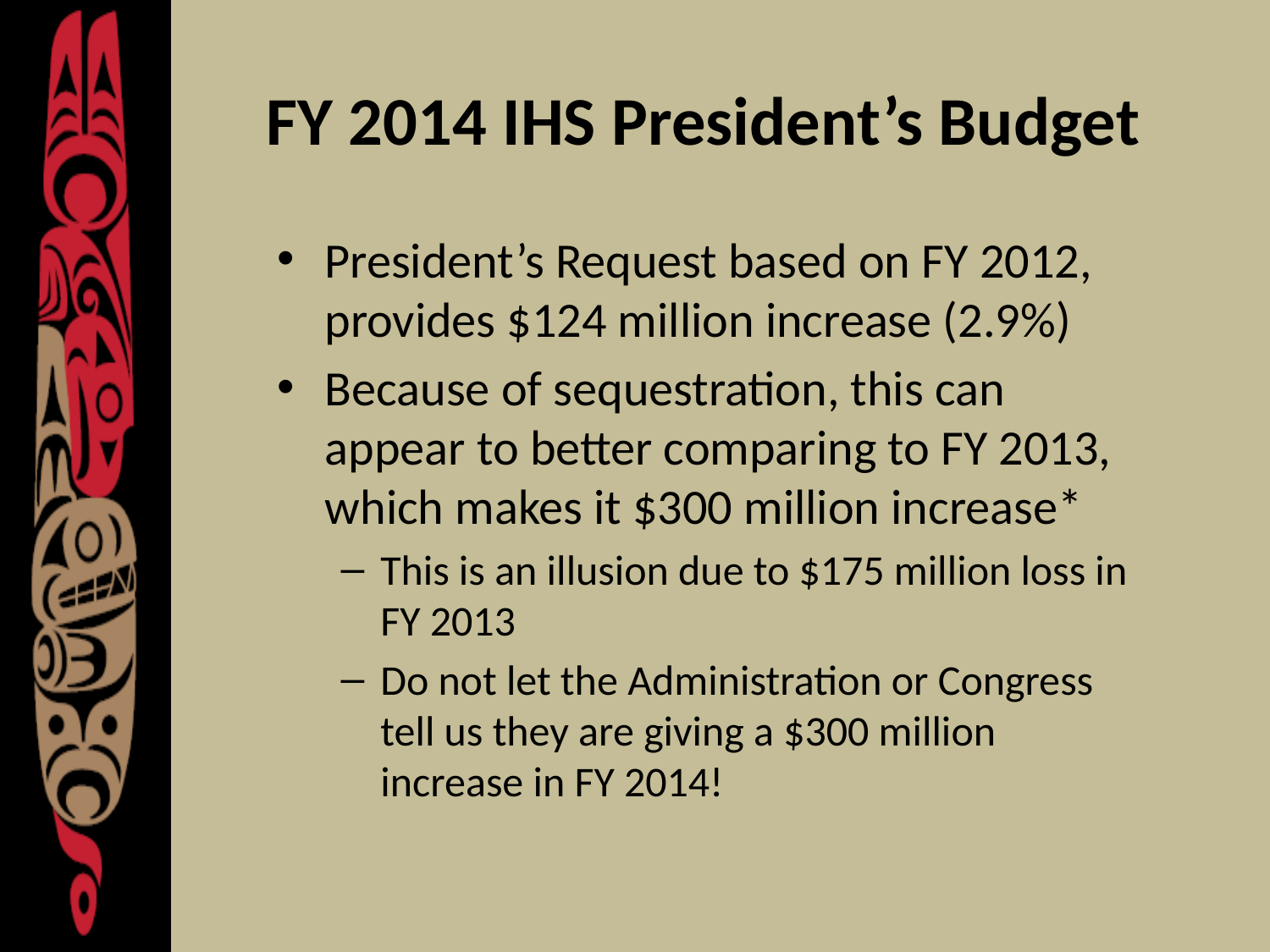

# FY 2014 IHS President’s Budget
President’s Request based on FY 2012, provides $124 million increase (2.9%)
Because of sequestration, this can appear to better comparing to FY 2013, which makes it $300 million increase*
This is an illusion due to $175 million loss in FY 2013
Do not let the Administration or Congress tell us they are giving a $300 million increase in FY 2014!